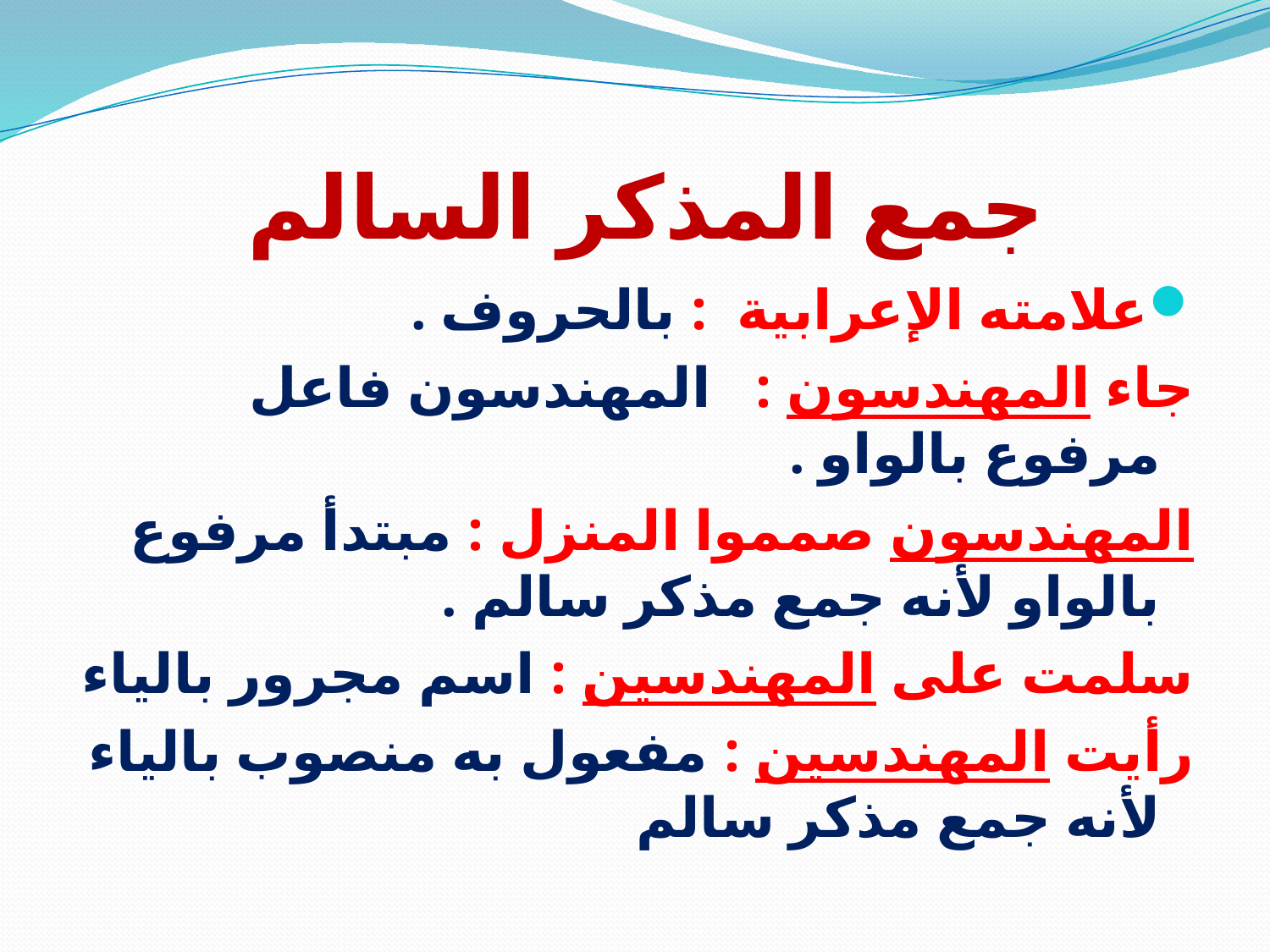

# جمع المذكر السالم
علامته الإعرابية  : بالحروف .
جاء المهندسون :   المهندسون فاعل مرفوع بالواو .
المهندسون صمموا المنزل : مبتدأ مرفوع بالواو لأنه جمع مذكر سالم .
سلمت على المهندسين : اسم مجرور بالياء
رأيت المهندسين : مفعول به منصوب بالياء لأنه جمع مذكر سالم